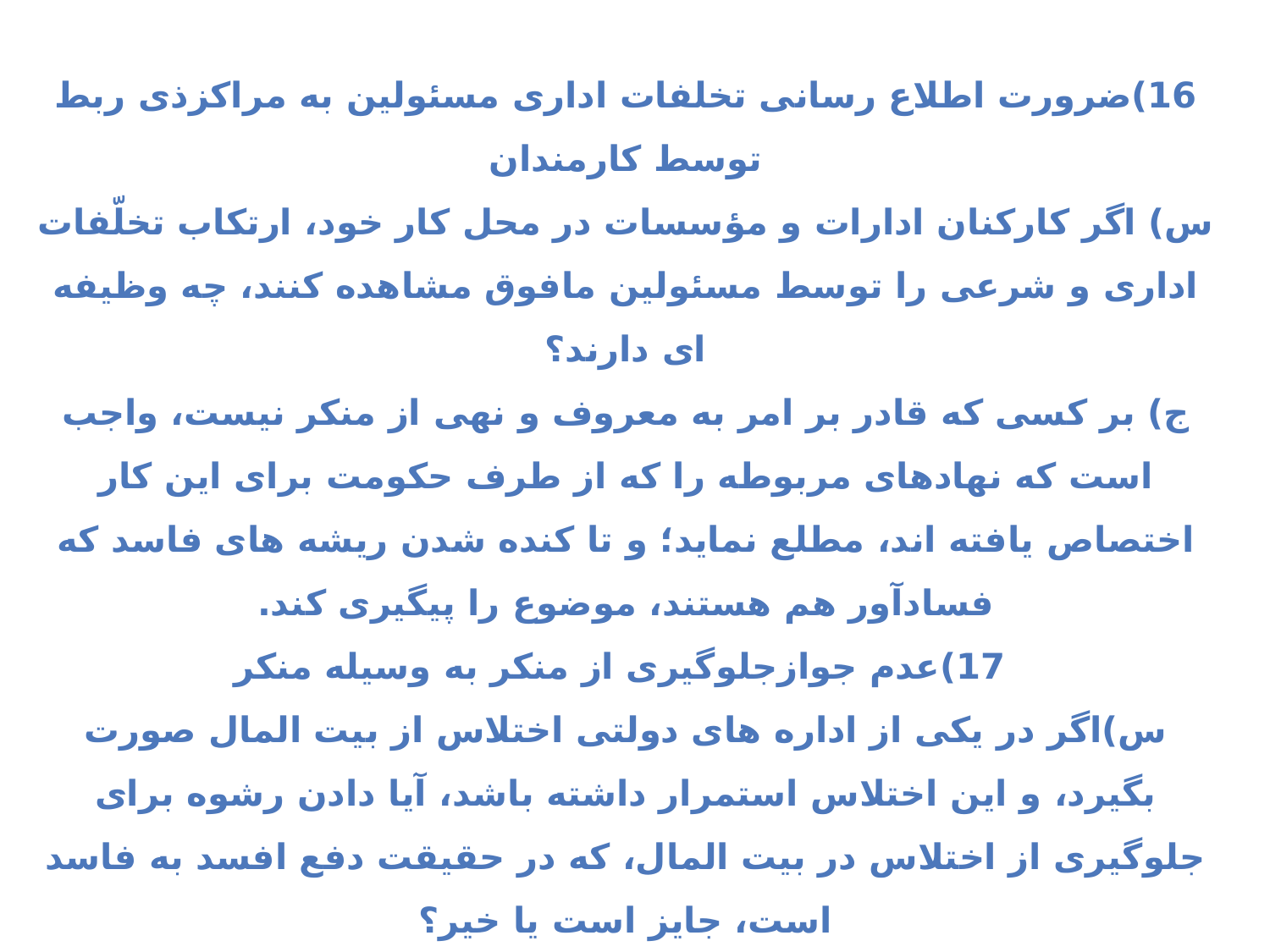

16)ضرورت اطلاع رسانی تخلفات اداری مسئولین به مراکزذی ربط توسط کارمندان
س) اگر کارکنان ادارات و مؤسسات در محل کار خود، ارتکاب تخلّفات اداری و شرعی را توسط مسئولین مافوق مشاهده کنند، چه وظیفه ای دارند؟
ج) بر کسی که قادر بر امر به معروف و نهی از منکر نیست، واجب است که نهادهای مربوطه را که از طرف حکومت برای این کار اختصاص یافته اند، مطلع نماید؛ و تا کنده شدن ریشه های فاسد که فسادآور هم هستند، موضوع را پیگیری کند.
 17)عدم جوازجلوگیری از منکر به وسیله منکر
س)اگر در یکی از اداره های دولتی اختلاس از بیت المال صورت بگیرد، و این اختلاس استمرار داشته باشد، آیا دادن رشوه برای جلوگیری از اختلاس در بیت المال، که در حقیقت دفع افسد به فاسد است، جایز است یا خیر؟
ج. وظیفه اشخاصی که از تخلّفات قانونی مطلع می شوند، نهی از منکر با رعایت شرایط و ضوابط شرعی آن است، و توسل به رشوه و راه های غیرقانونی برای هر عملی هرچند به منظور جلوگیری از فساد، جایز نیست. البته  وظیفه مردم به مجرد عجز شخصی از امر به معروف و نهی از منکر ساقط نمی شود، بلکه واجب است که به نهادهای مربوط اطلاع داده و موضوع را پیگیری نمایند.